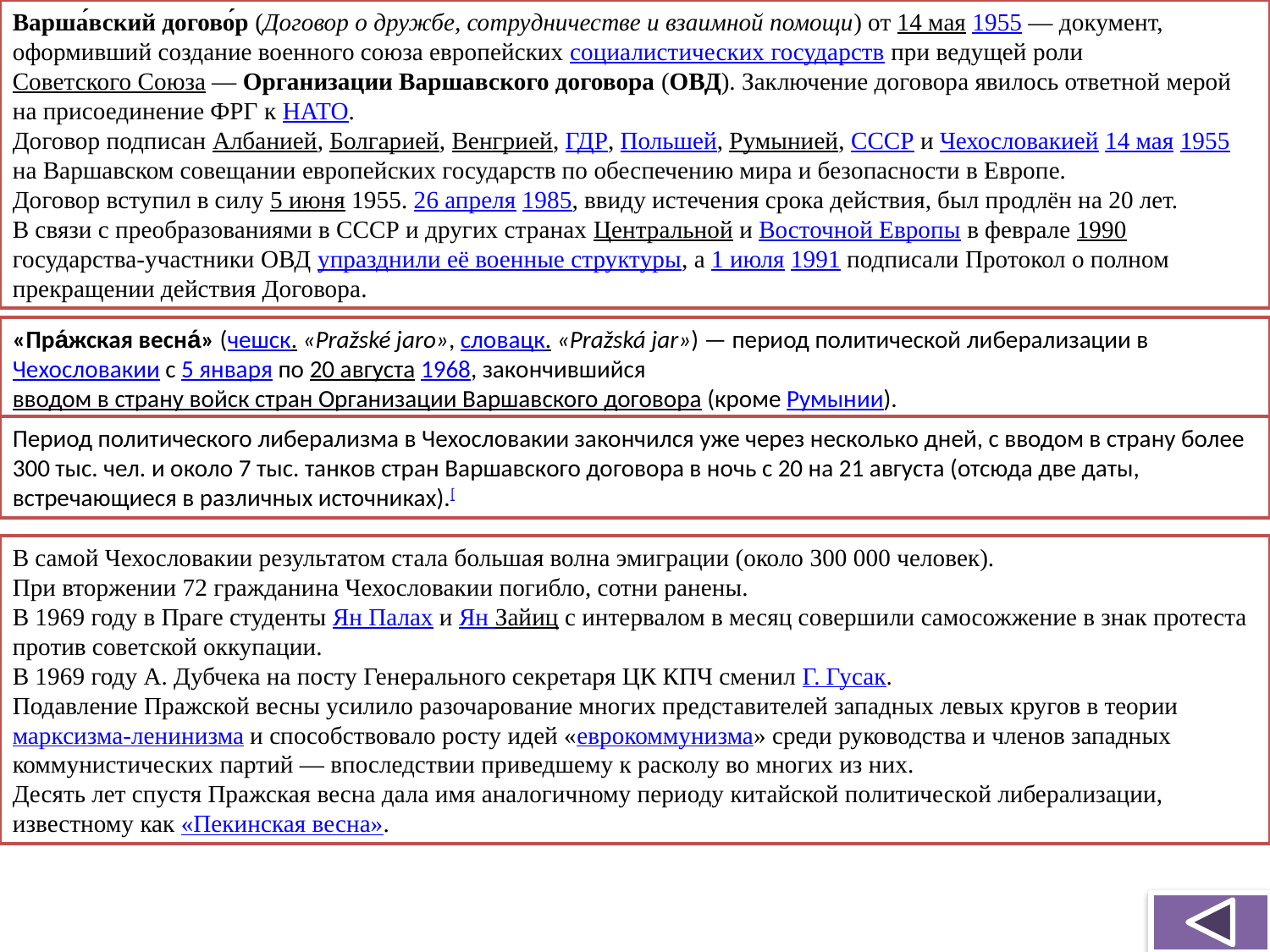

Варша́вский догово́р (Договор о дружбе, сотрудничестве и взаимной помощи) от 14 мая 1955 — документ, оформивший создание военного союза европейских социалистических государств при ведущей роли Советского Союза — Организации Варшавского договора (ОВД). Заключение договора явилось ответной мерой на присоединение ФРГ к НАТО.
Договор подписан Албанией, Болгарией, Венгрией, ГДР, Польшей, Румынией, СССР и Чехословакией 14 мая 1955 на Варшавском совещании европейских государств по обеспечению мира и безопасности в Европе.
Договор вступил в силу 5 июня 1955. 26 апреля 1985, ввиду истечения срока действия, был продлён на 20 лет.
В связи с преобразованиями в СССР и других странах Центральной и Восточной Европы в феврале 1990 государства-участники ОВД упразднили её военные структуры, а 1 июля 1991 подписали Протокол о полном прекращении действия Договора.
«Пра́жская весна́» (чешск. «Pražské jaro», словацк. «Pražská jar») — период политической либерализации в Чехословакии с 5 января по 20 августа 1968, закончившийся вводом в страну войск стран Организации Варшавского договора (кроме Румынии).

Период политического либерализма в Чехословакии закончился уже через несколько дней, с вводом в страну более 300 тыс. чел. и около 7 тыс. танков стран Варшавского договора в ночь с 20 на 21 августа (отсюда две даты, встречающиеся в различных источниках).[
В самой Чехословакии результатом стала большая волна эмиграции (около 300 000 человек).
При вторжении 72 гражданина Чехословакии погибло, сотни ранены.
В 1969 году в Праге студенты Ян Палах и Ян Зайиц с интервалом в месяц совершили самосожжение в знак протеста против советской оккупации.
В 1969 году А. Дубчека на посту Генерального секретаря ЦК КПЧ сменил Г. Гусак.
Подавление Пражской весны усилило разочарование многих представителей западных левых кругов в теории марксизма-ленинизма и способствовало росту идей «еврокоммунизма» среди руководства и членов западных коммунистических партий — впоследствии приведшему к расколу во многих из них.
Десять лет спустя Пражская весна дала имя аналогичному периоду китайской политической либерализации, известному как «Пекинская весна».